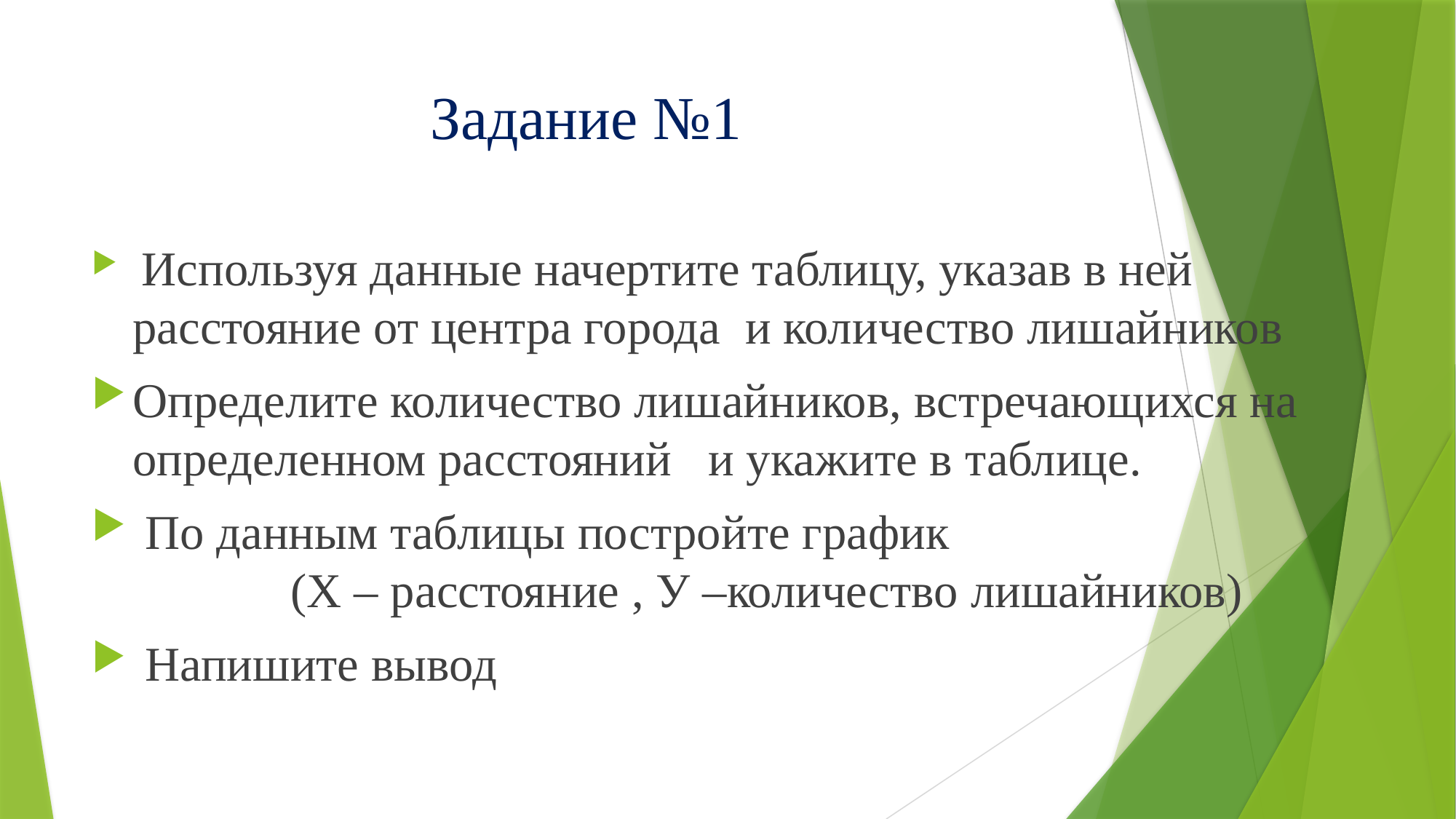

# Задание №1

 Используя данные начертите таблицу, указав в ней расстояние от центра города  и количество лишайников
Определите количество лишайников, встречающихся на определенном расстояний   и укажите в таблице.
 По данным таблицы постройте график                                             (Х – расстояние , У –количество лишайников)
 Напишите вывод